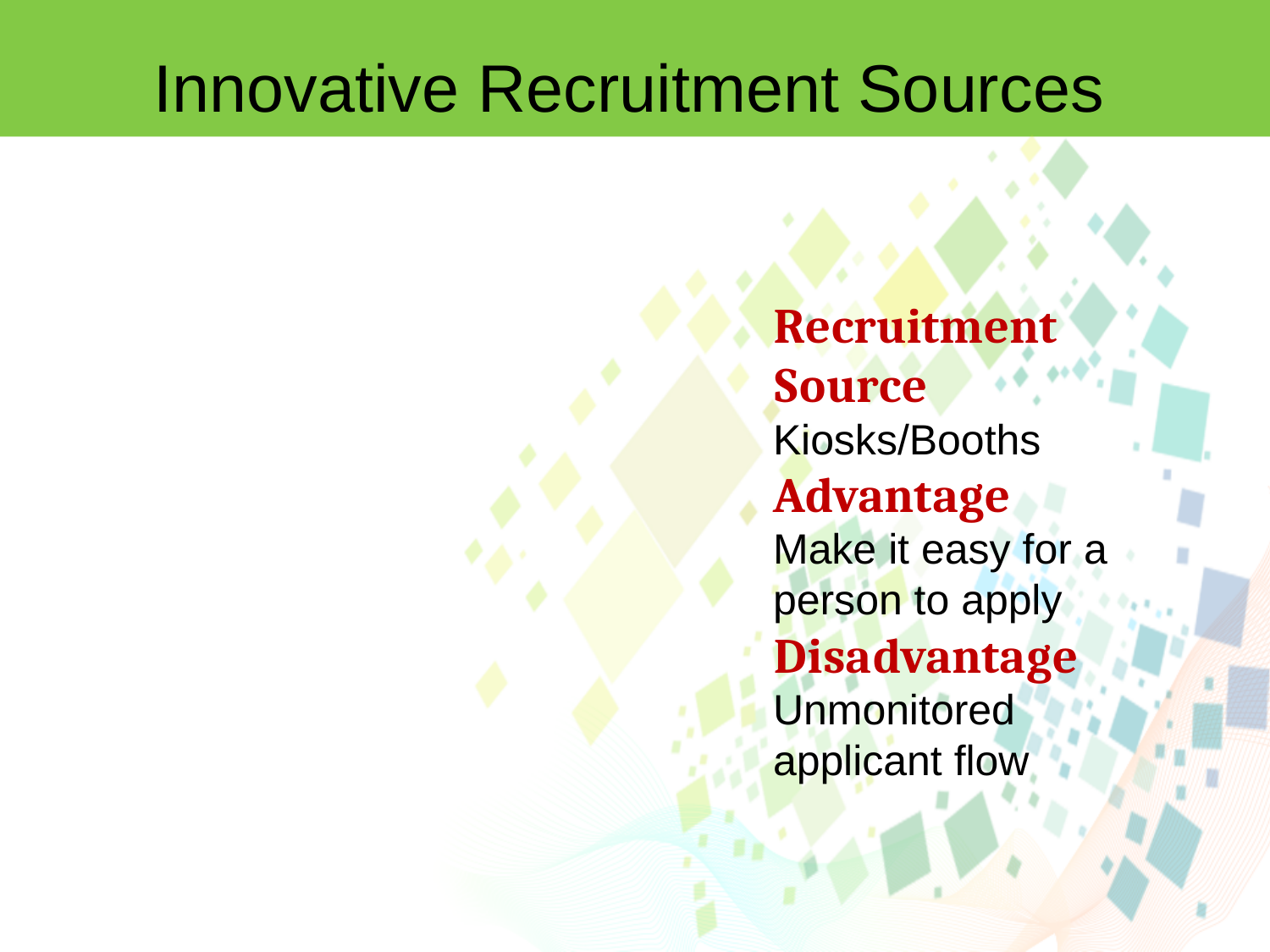

Innovative Recruitment Sources
Recruitment Source
Kiosks/Booths
Advantage
Make it easy for a person to apply Disadvantage
Unmonitored applicant flow